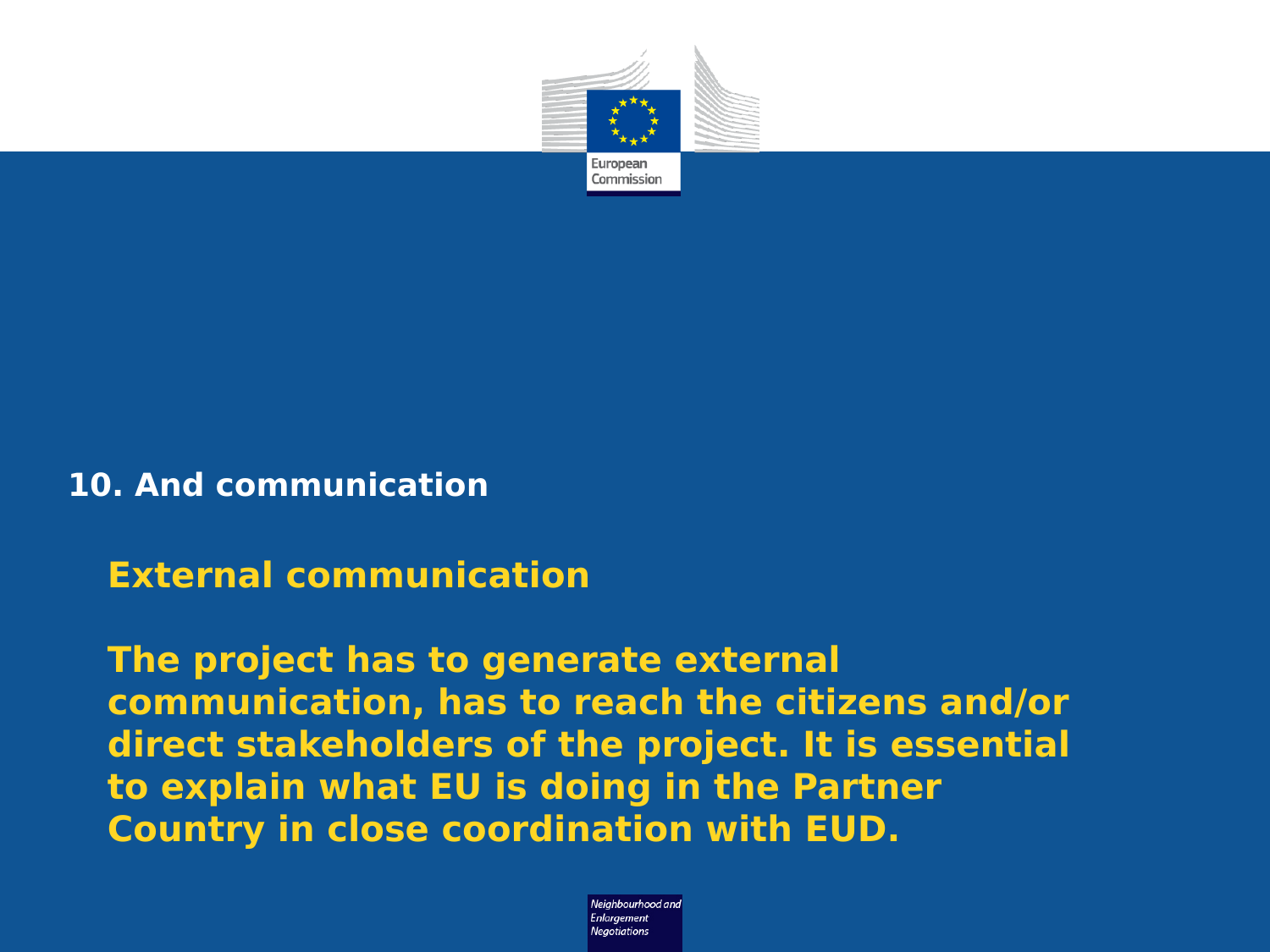

# Practical advice provided to RTAs

10. And communication

External communication

The project has to generate external communication, has to reach the citizens and/or direct stakeholders of the project. It is essential to explain what EU is doing in the Partner Country in close coordination with EUD.